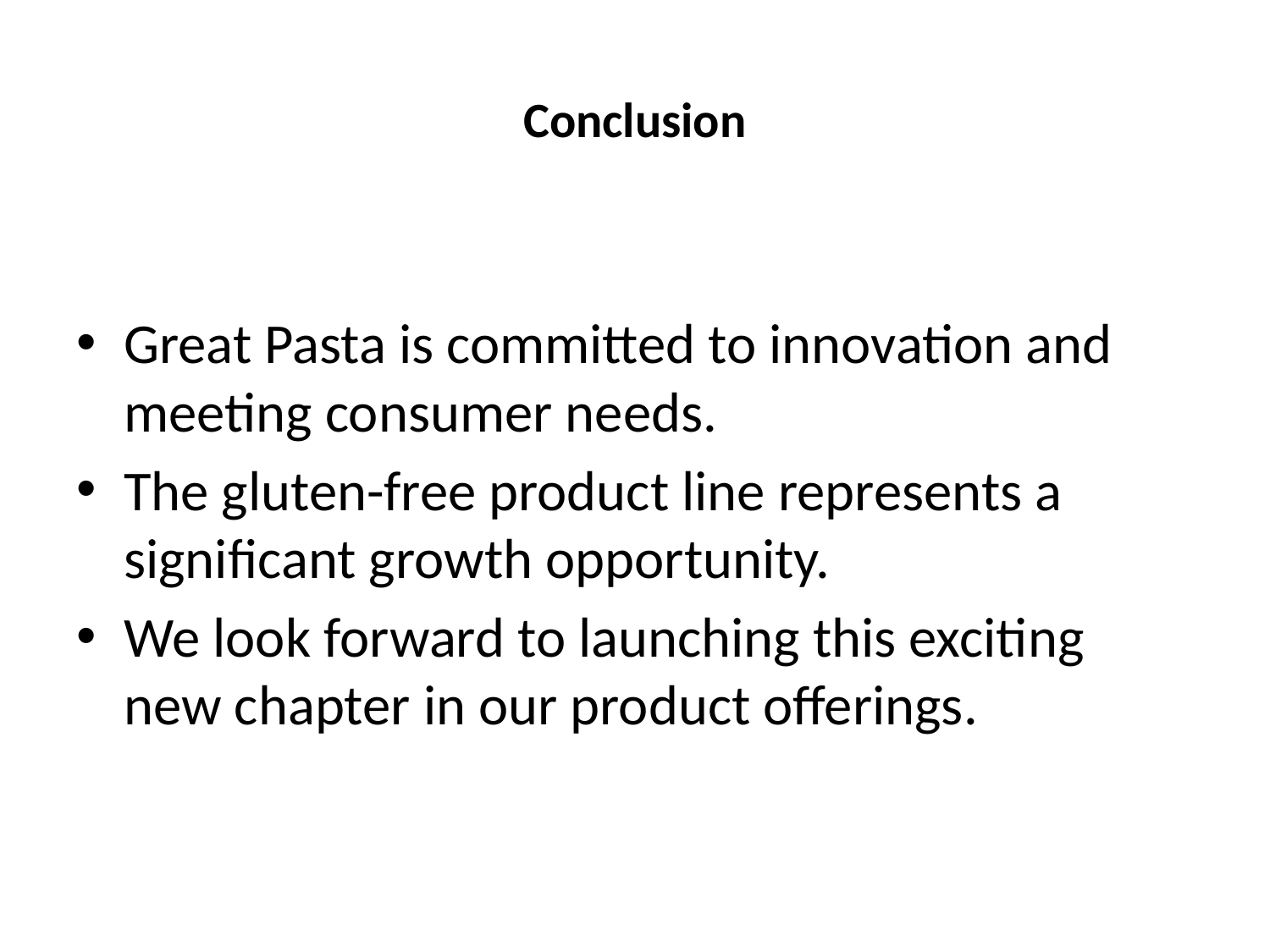

# Conclusion

Great Pasta is committed to innovation and meeting consumer needs.
The gluten-free product line represents a significant growth opportunity.
We look forward to launching this exciting new chapter in our product offerings.